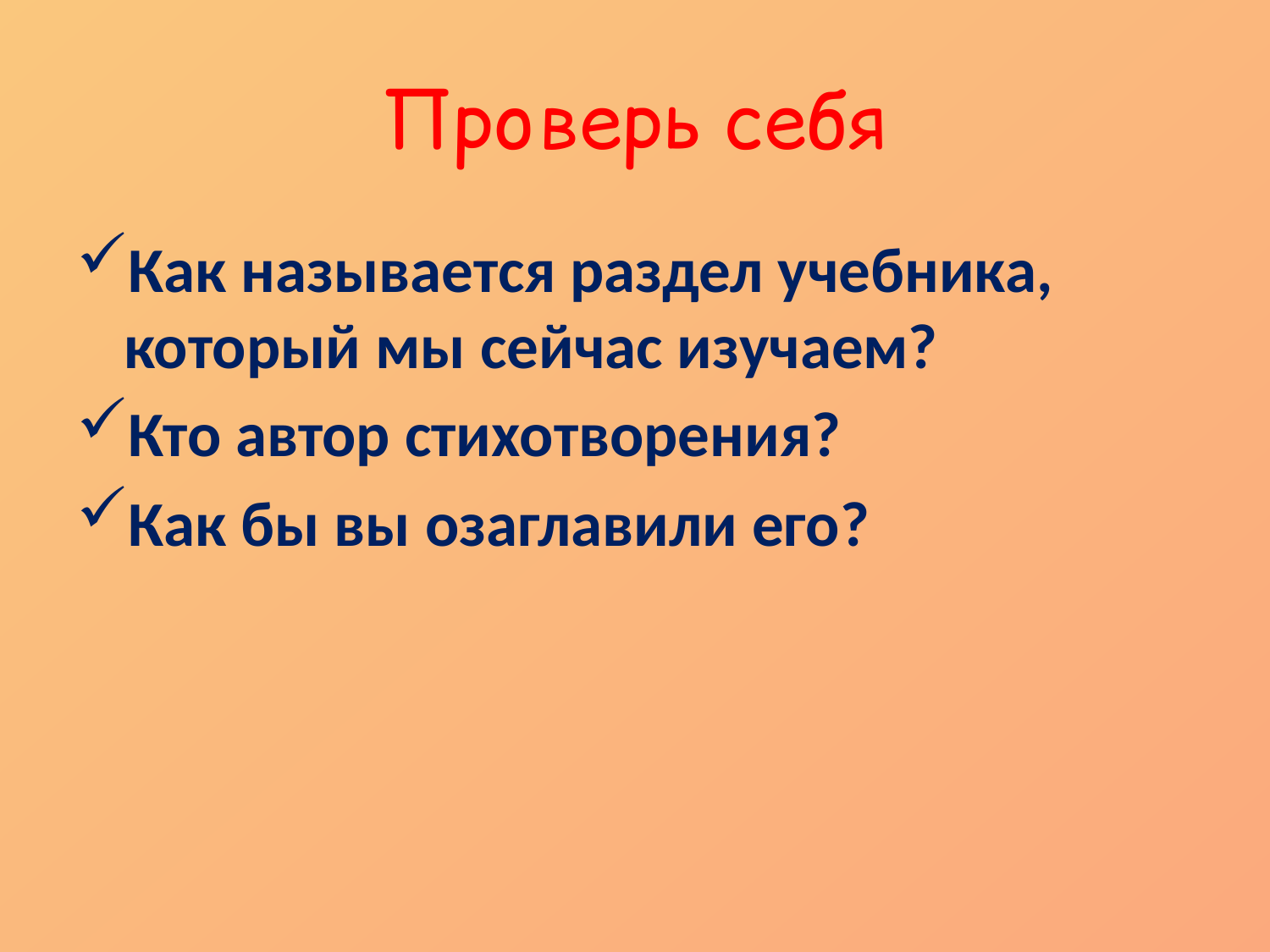

# Проверь себя
Как называется раздел учебника, который мы сейчас изучаем?
Кто автор стихотворения?
Как бы вы озаглавили его?